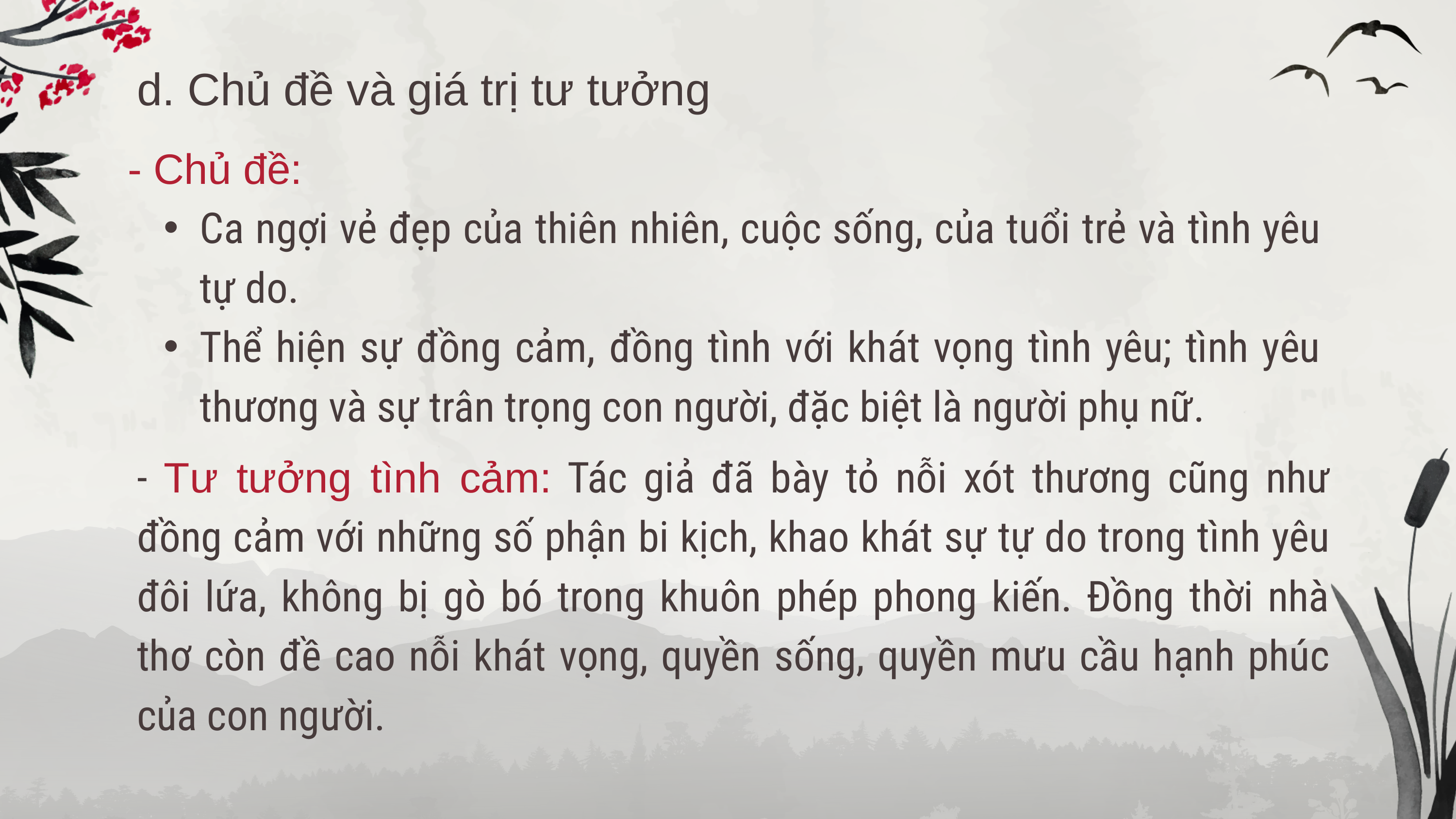

d. Chủ đề và giá trị tư tưởng
- Chủ đề:
Ca ngợi vẻ đẹp của thiên nhiên, cuộc sống, của tuổi trẻ và tình yêu tự do.
Thể hiện sự đồng cảm, đồng tình với khát vọng tình yêu; tình yêu thương và sự trân trọng con người, đặc biệt là người phụ nữ.

- Tư tưởng tình cảm: Tác giả đã bày tỏ nỗi xót thương cũng như đồng cảm với những số phận bi kịch, khao khát sự tự do trong tình yêu đôi lứa, không bị gò bó trong khuôn phép phong kiến. Đồng thời nhà thơ còn đề cao nỗi khát vọng, quyền sống, quyền mưu cầu hạnh phúc của con người.